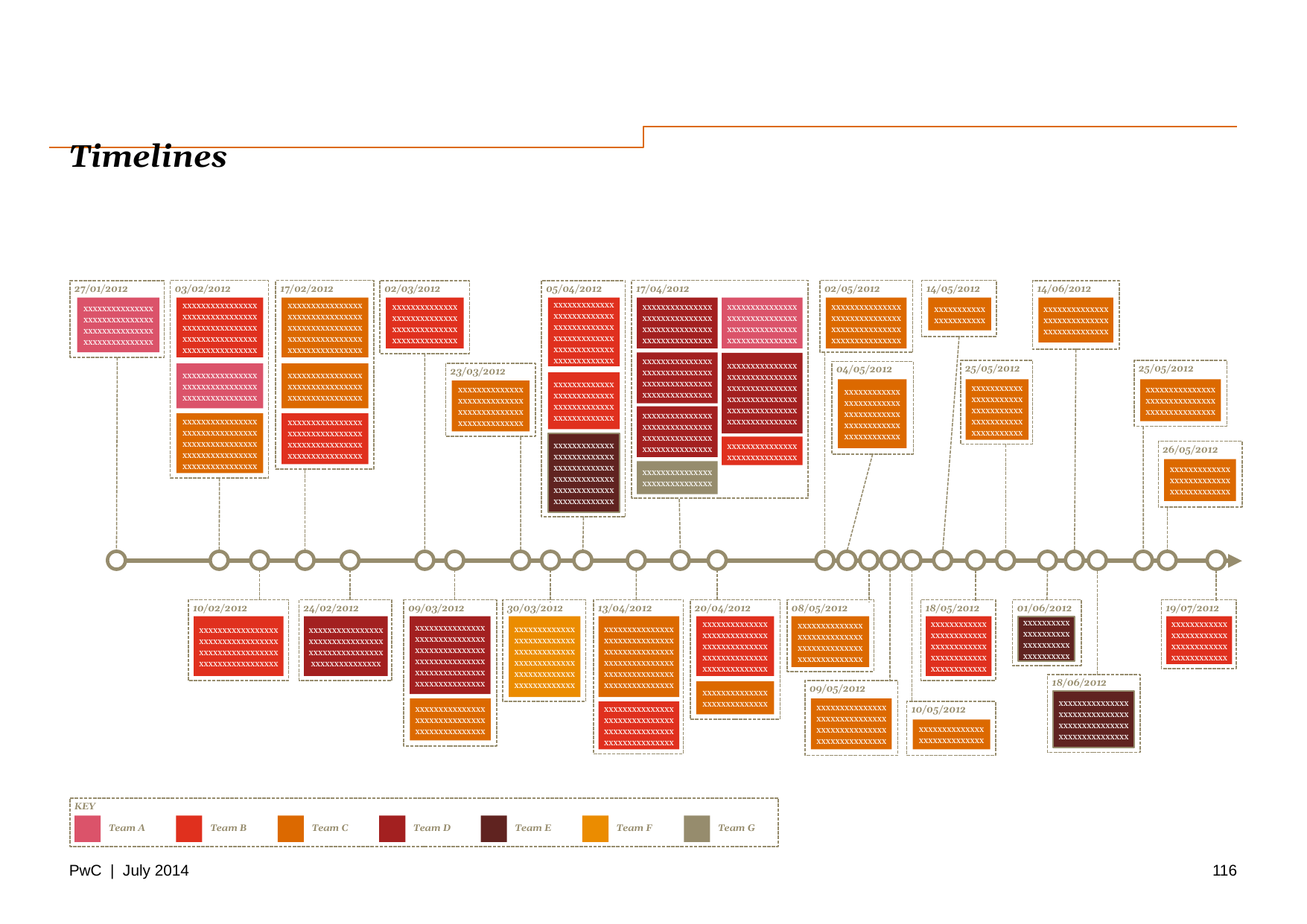

# Timelines
27/01/2012
03/02/2012
17/02/2012
02/03/2012
05/04/2012
17/04/2012
02/05/2012
14/05/2012
14/06/2012
xxxxxxxxxxxxxxxxxxxxxxxxxxxxxxxxxxxxxxxxxxxxxxxxxxxxxxxxxxxx
xxxxxxxxxxxxxxxxxxxxxxxxxxxxxxxxxxxxxxxxxxxxxxxxxxxxxxxxxxxxxxxxxxxxxxxxxxxxxxxx
xxxxxxxxxxxxxxxxxxxxxxxxxxxxxxxxxxxxxxxxxxxxxxxxxxxxxxxxxxxxxxxxxxxxxxxxxxxxxxxx
xxxxxxxxxxxxxxxxxxxxxxxxxxxxxxxxxxxxxxxxxxxxxxxxxxxxxxxx
xxxxxxxxxxxxxxxxxxxxxxxxxxxxxxxxxxxxxxxxxxxxxxxxxxxxxxxxxxxxxxxxxxxxxxxxxxxxxx
xxxxxxxxxxxxxxxxxxxxxxxxxxxxxxxxxxxxxxxxxxxxxxxxxxxxxxxxxxxx
xxxxxxxxxxxxxxxxxxxxxxxxxxxxxxxxxxxxxxxxxxxxxxxxxxxxxxxxxxxx
xxxxxxxxxxxxxxxxxxxxxxxxxxxxxxxxxxxxxxxxxxxxxxxxxxxxxxxxxxxx
xxxxxxxxxxxxxxxxxxxxxx
xxxxxxxxxxxxxxxxxxxxxxxxxxxxxxxxxxxxxxxxxx
xxxxxxxxxxxxxxxxxxxxxxxxxxxxxxxxxxxxxxxxxxxxxxxxxxxxxxxxxxxx
xxxxxxxxxxxxxxxxxxxxxxxxxxxxxxxxxxxxxxxxxxxxxxxxxxxxxxxxxxxxxxxxxxxxxxxxxxxxxxxxxxxxxxxxxx
25/05/2012
25/05/2012
04/05/2012
xxxxxxxxxxxxxxxxxxxxxxxxxxxxxxxxxxxxxxxxxxxxxxxx
xxxxxxxxxxxxxxxxxxxxxxxxxxxxxxxxxxxxxxxxxxxxxxxx
23/03/2012
xxxxxxxxxxxxxxxxxxxxxxxxxxxxxxxxxxxxxxxxxxxxxxxxxxxx
xxxxxxxxxxxxxxxxxxxxxxxxxxxxxxxxxxxxxxxxxxxxxxxxxxxxxxx
xxxxxxxxxxxxxxxxxxxxxxxxxxxxxxxxxxxxxxxxxxxxx
xxxxxxxxxxxxxxxxxxxxxxxxxxxxxxxxxxxxxxxxxxxxxxxxxxxxxxxxxxxx
xxxxxxxxxxxxxxxxxxxxxxxxxxxxxxxxxxxxxxxxxxxxxxxxxxxxxxxx
xxxxxxxxxxxxxxxxxxxxxxxxxxxxxxxxxxxxxxxxxxxxxxxxxxxxxxxxxxxx
xxxxxxxxxxxxxxxxxxxxxxxxxxxxxxxxxxxxxxxxxxxxxxxxxxxxxxxxxxxxxxxxxxxxxxxxxxxxxxxx
xxxxxxxxxxxxxxxxxxxxxxxxxxxxxxxxxxxxxxxxxxxxxxxxxxxxxxxxxxxxxxxx
xxxxxxxxxxxxxxxxxxxxxxxxxxxxxxxxxxxxxxxxxxxxxxxxxxxxxxxxxxxxxxxxxxxxxxxxxxxxxx
xxxxxxxxxxxxxxxxxxxxxxxxxxxxxx
26/05/2012
xxxxxxxxxxxxxxxxxxxxxxxxxxxxxxxxxxxxxxx
xxxxxxxxxxxxxxxxxxxxxxxxxxxxxx

10/02/2012
24/02/2012
09/03/2012
30/03/2012
13/04/2012
20/04/2012
08/05/2012
18/05/2012
01/06/2012
19/07/2012
xxxxxxxxxxxxxxxxxxxxxxxxxxxxxxxxxxxxxxxxxxxxxxxxxxxxxxxxxxxxxxxxxxxx
xxxxxxxxxxxxxxxxxxxxxxxxxxxxxxxxxxxxxxxxxxxxxxxxxxxxxxxxxxxxxxx
xxxxxxxxxxxxxxxxxxxxxxxxxxxxxxxxxxxxxxxxxxxxxxxxxxxxxxxxxxxxxxxxxxxxxxxxxxxxxxxxxxxxxxxxxx
xxxxxxxxxxxxxxxxxxxxxxxxxxxxxxxxxxxxxxxxxxxxxxxxxxxxxxxxxxxxxxxxxxxxxxxxxxxxxx
xxxxxxxxxxxxxxxxxxxxxxxxxxxxxxxxxxxxxxxxxxxxxxxxxxxxxxxxxxxxxxxxxxxxxxxxxxxxxxxxxxxxxxxxxx
xxxxxxxxxxxxxxxxxxxxxxxxxxxxxxxxxxxxxxxxxxxxxxxxxxxxxxxxxxxxxxxxxxxxxx
xxxxxxxxxxxxxxxxxxxxxxxxxxxxxxxxxxxxxxxxxxxxxxxxxxxxxxxx
xxxxxxxxxxxxxxxxxxxxxxxxxxxxxxxxxxxxxxxxxxxxxxxxxxxxxxxxxxxx
xxxxxxxxxxxxxxxxxxxxxxxxxxxxxxxxxxxxxxxx
xxxxxxxxxxxxxxxxxxxxxxxxxxxxxxxxxxxxxxxxxxxxxxxx
18/06/2012
09/05/2012
xxxxxxxxxxxxxxxxxxxxxxxxxxxx
xxxxxxxxxxxxxxxxxxxxxxxxxxxxxxxxxxxxxxxxxxxxxxxxxxxxxxxxxxxx
xxxxxxxxxxxxxxxxxxxxxxxxxxxxxxxxxxxxxxxxxxxxxxxxxxxxxxxxxxxx
xxxxxxxxxxxxxxxxxxxxxxxxxxxxxxxxxxxxxxxxxxxxx
xxxxxxxxxxxxxxxxxxxxxxxxxxxxxxxxxxxxxxxxxxxxxxxxxxxxxxxxxxxx
10/05/2012
xxxxxxxxxxxxxxxxxxxxxxxxxxxx
KEY

Team A

Team B

Team C

Team D

Team E

Team F

Team G
116